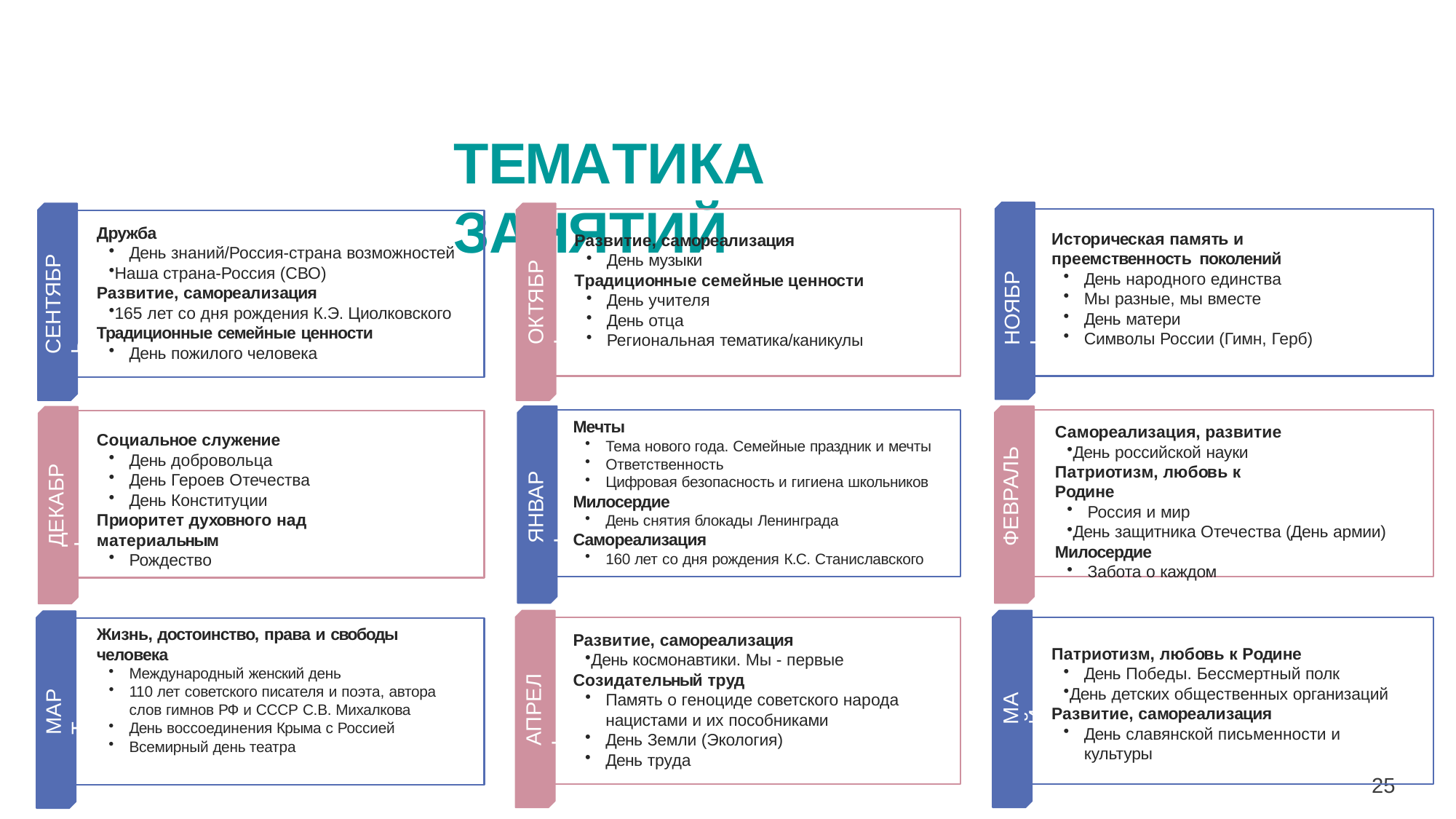

25
# ТЕМАТИКА ЗАНЯТИЙ

Дружба
День знаний/Россия-страна возможностей
Наша страна-Россия (СВО)  Развитие, самореализация
165 лет со дня рождения К.Э. Циолковского  Традиционные семейные ценности
День пожилого человека
Историческая память и преемственность  поколений
День народного единства
Мы разные, мы вместе
День матери
Символы России (Гимн, Герб)
Развитие, самореализация
День музыки
Традиционные семейные ценности
День учителя
День отца
Региональная тематика/каникулы
СЕНТЯБРЬ
ОКТЯБРЬ
НОЯБРЬ

Мечты
Тема нового года. Семейные праздник и мечты
Ответственность
Цифровая безопасность и гигиена школьников
Милосердие
День снятия блокады Ленинграда
Самореализация
160 лет со дня рождения К.С. Станиславского
Самореализация, развитие
День российской науки  Патриотизм, любовь к Родине
Россия и мир
День защитника Отечества (День армии)  Милосердие
Забота о каждом
Социальное служение
День добровольца
День Героев Отечества
День Конституции
Приоритет духовного над материальным
Рождество
ФЕВРАЛЬ
ДЕКАБРЬ
ЯНВАРЬ

Жизнь, достоинство, права и свободы человека
Международный женский день
110 лет советского писателя и поэта, автора  слов гимнов РФ и СССР С.В. Михалкова
День воссоединения Крыма с Россией
Всемирный день театра
Развитие, самореализация
День космонавтики. Мы - первые  Созидательный труд
Память о геноциде советского народа  нацистами и их пособниками
День Земли (Экология)
День труда
Патриотизм, любовь к Родине
День Победы. Бессмертный полк
День детских общественных организаций  Развитие, самореализация
День славянской письменности и культуры
АПРЕЛЬ
МАРТ
МАЙ